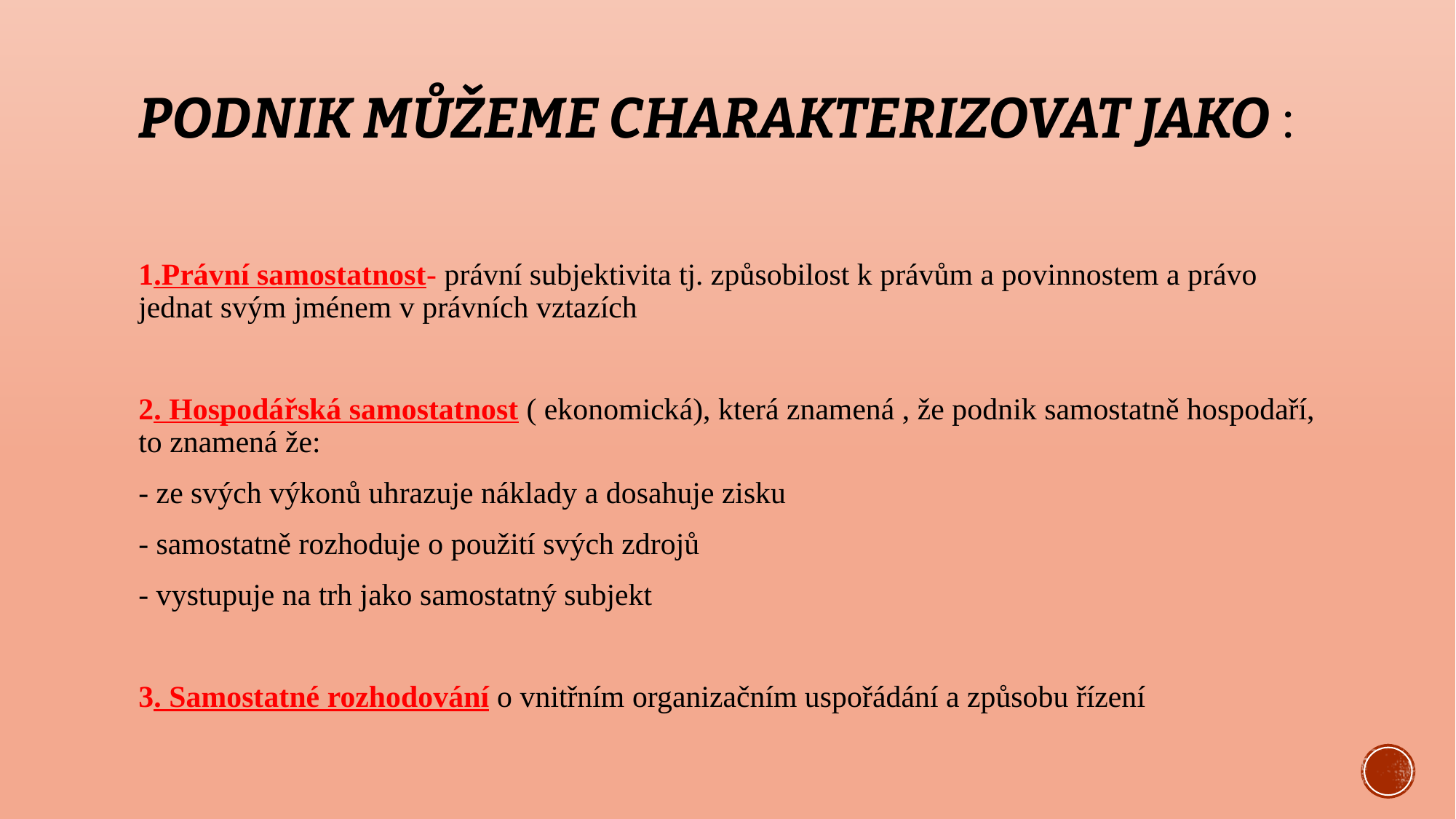

# Podnik můžeme charakterizovat jako :
1.Právní samostatnost- právní subjektivita tj. způsobilost k právům a povinnostem a právo jednat svým jménem v právních vztazích

2. Hospodářská samostatnost ( ekonomická), která znamená , že podnik samostatně hospodaří, to znamená že:
- ze svých výkonů uhrazuje náklady a dosahuje zisku
- samostatně rozhoduje o použití svých zdrojů
- vystupuje na trh jako samostatný subjekt

3. Samostatné rozhodování o vnitřním organizačním uspořádání a způsobu řízení